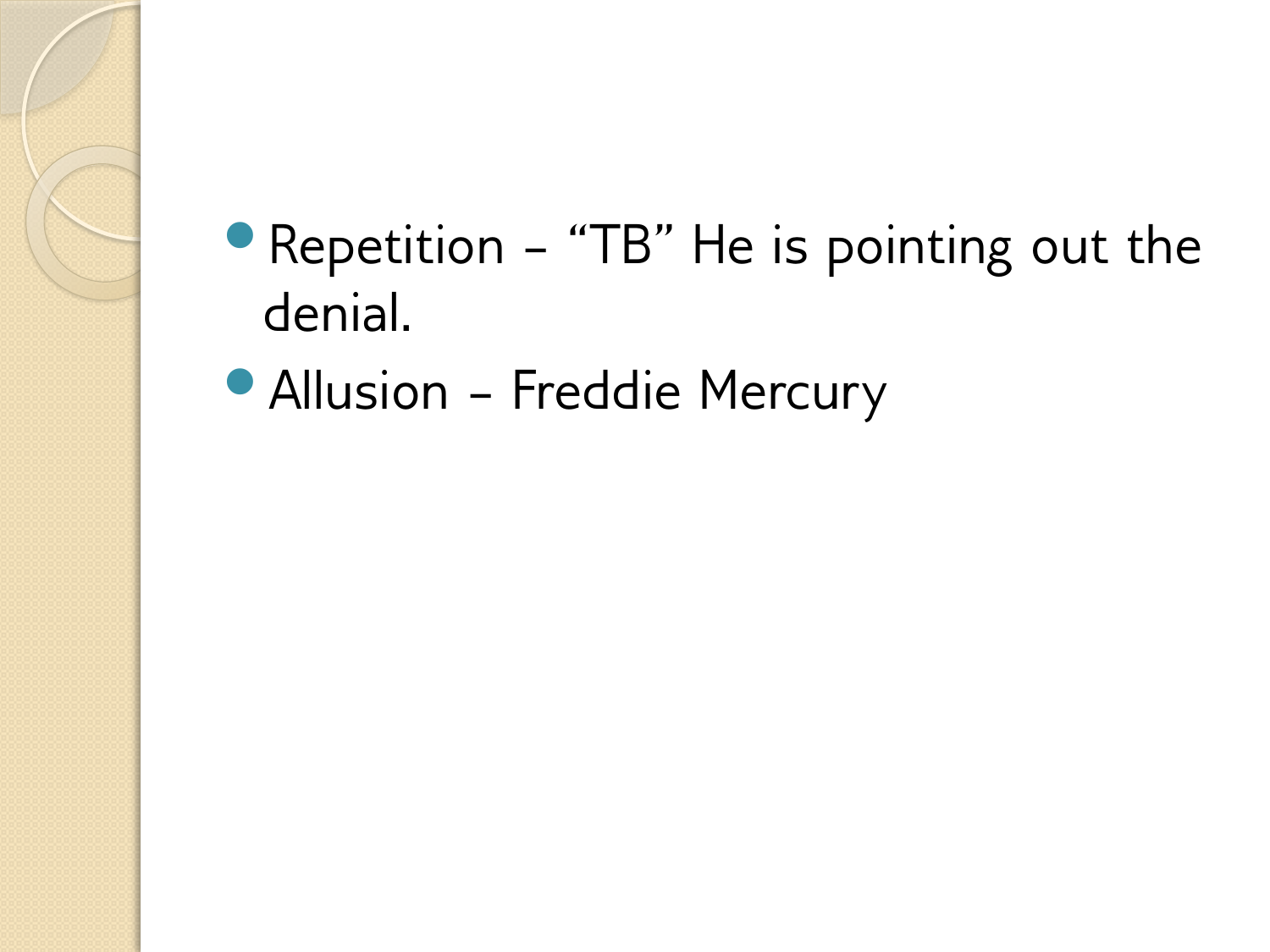

#
Repetition – “TB” He is pointing out the denial.
Allusion – Freddie Mercury